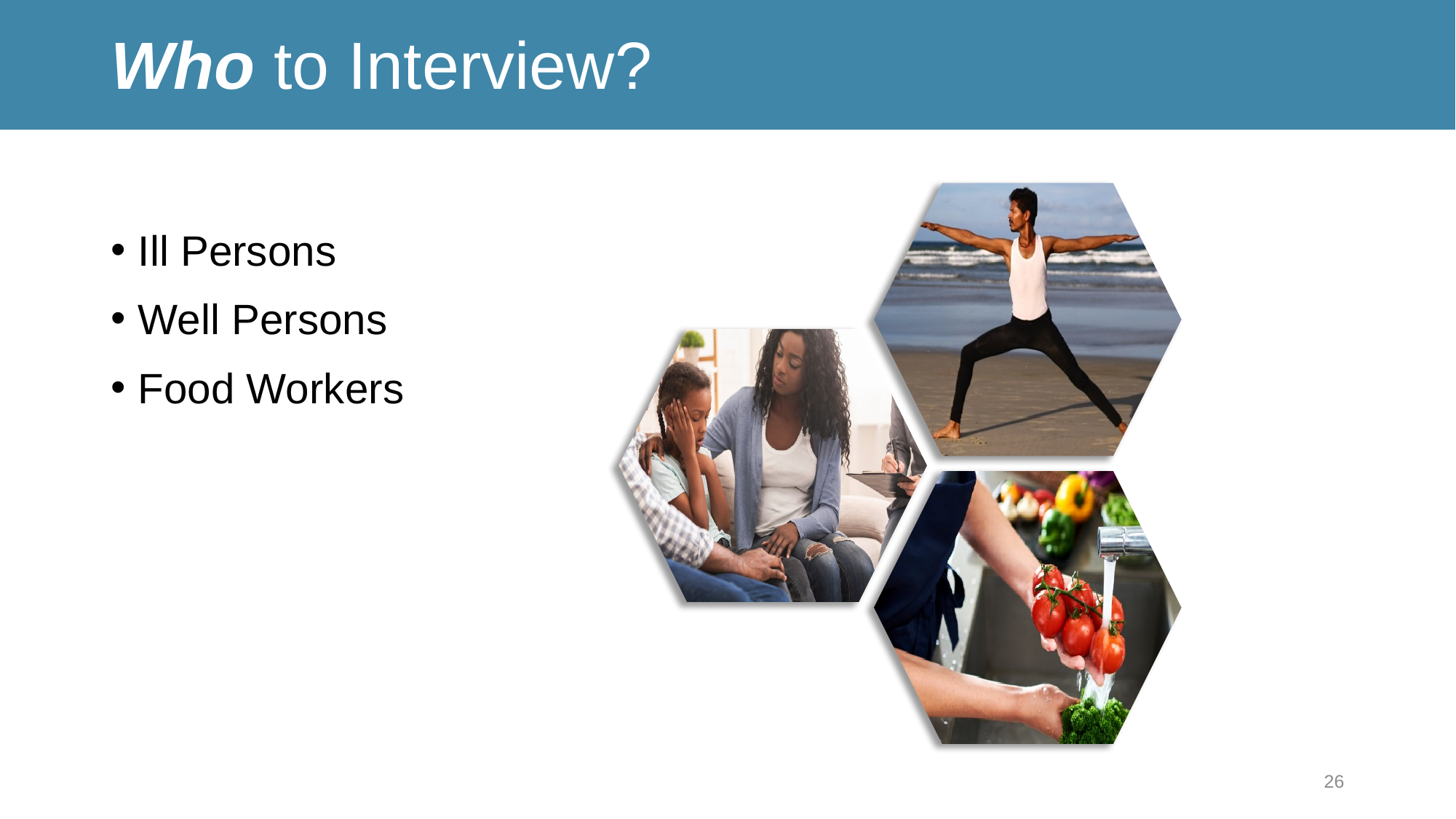

# Who to Interview?

Ill Persons
Well Persons
Food Workers

26